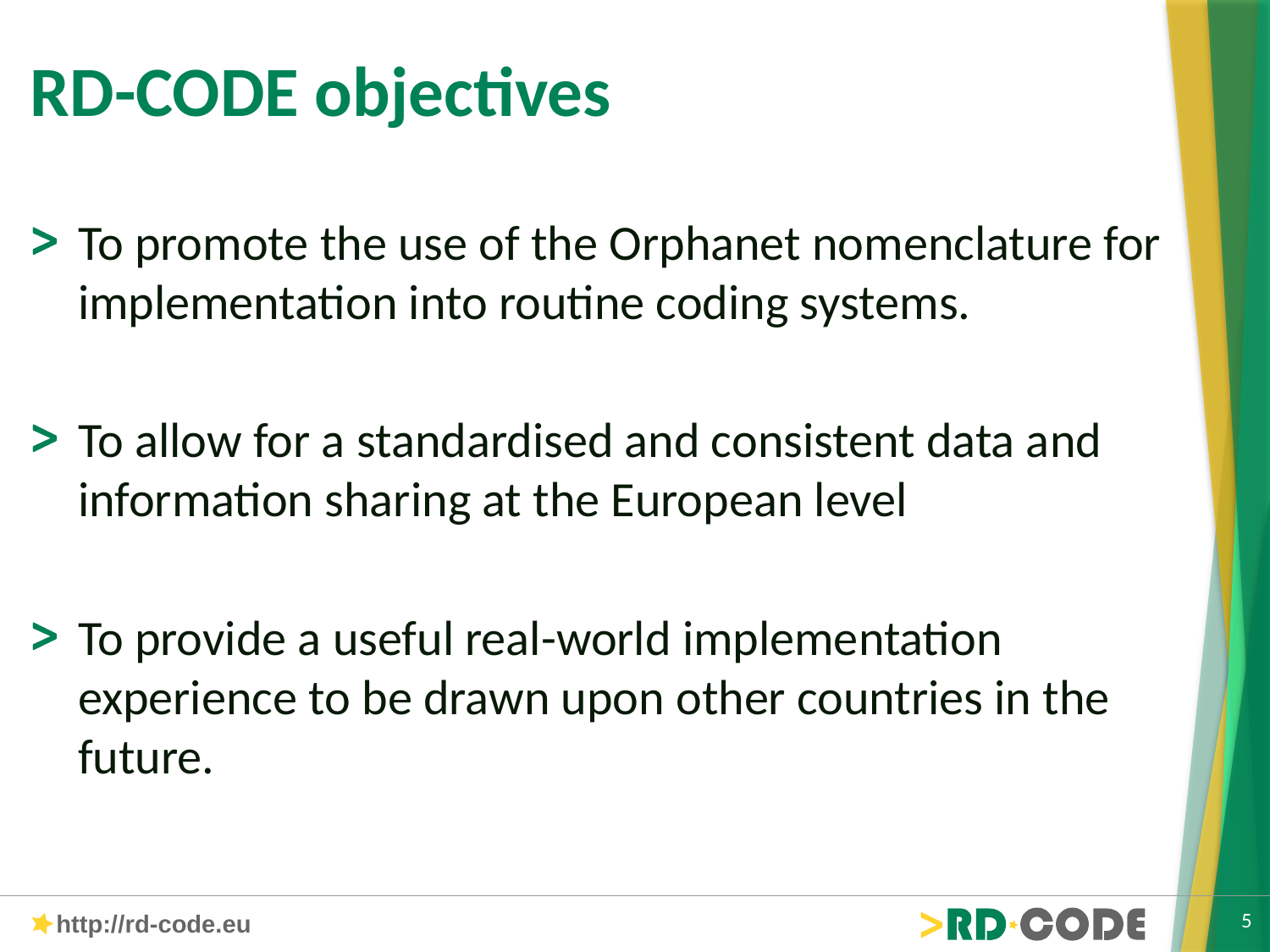

# RD-CODE objectives
To promote the use of the Orphanet nomenclature for implementation into routine coding systems.

To allow for a standardised and consistent data and information sharing at the European level

To provide a useful real-world implementation experience to be drawn upon other countries in the future.

5